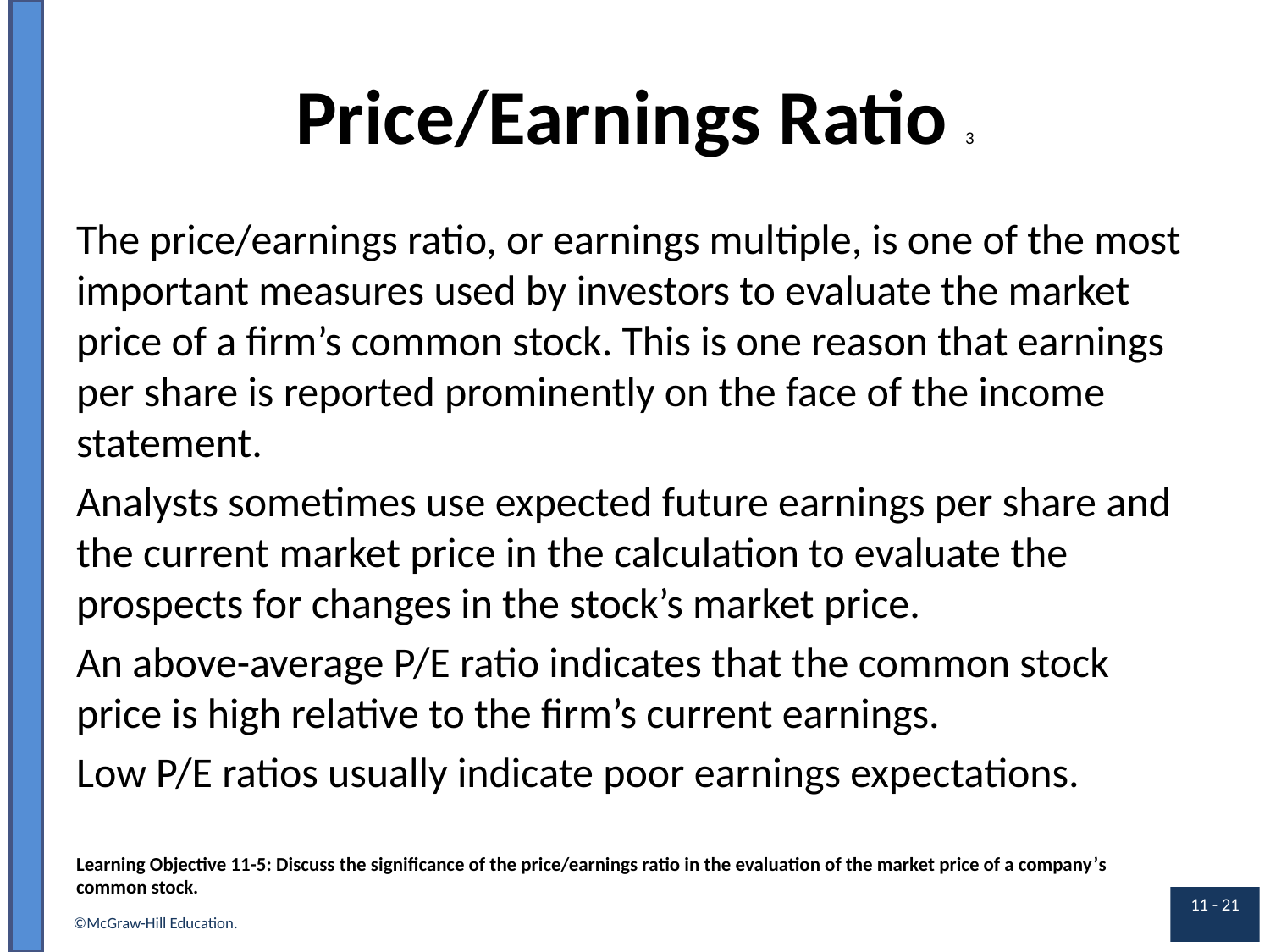

# Price/Earnings Ratio 3
The price/earnings ratio, or earnings multiple, is one of the most important measures used by investors to evaluate the market price of a firm’s common stock. This is one reason that earnings per share is reported prominently on the face of the income statement.
Analysts sometimes use expected future earnings per share and the current market price in the calculation to evaluate the prospects for changes in the stock’s market price.
An above-average P/E ratio indicates that the common stock price is high relative to the firm’s current earnings.
Low P/E ratios usually indicate poor earnings expectations.
Learning Objective 11-5: Discuss the significance of the price/earnings ratio in the evaluation of the market price of a company’s common stock.